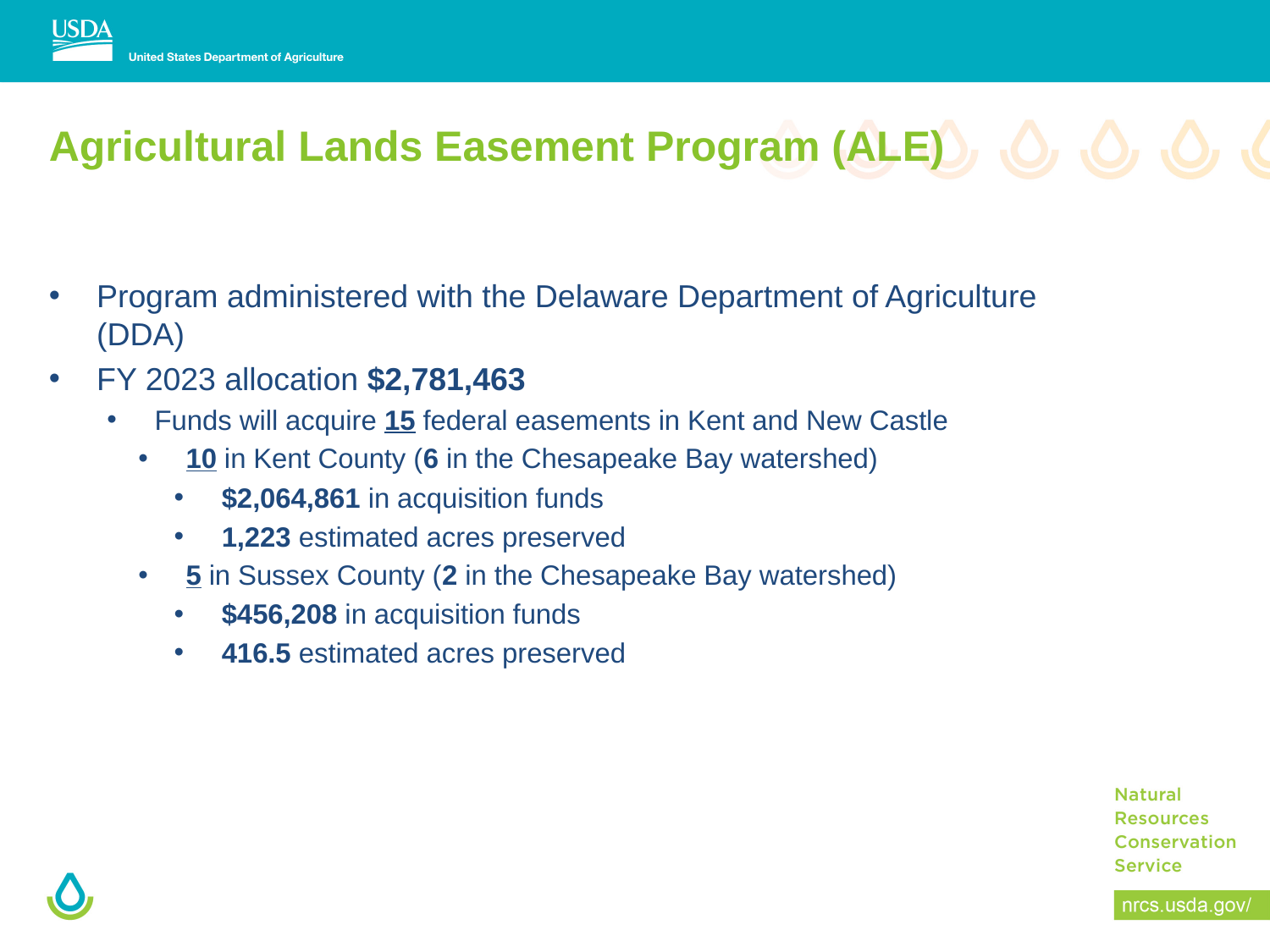

# Agricultural Lands Easement Program (ALE)
Program administered with the Delaware Department of Agriculture (DDA)
FY 2023 allocation $2,781,463
Funds will acquire 15 federal easements in Kent and New Castle
10 in Kent County (6 in the Chesapeake Bay watershed)
$2,064,861 in acquisition funds
1,223 estimated acres preserved
5 in Sussex County (2 in the Chesapeake Bay watershed)
$456,208 in acquisition funds
416.5 estimated acres preserved